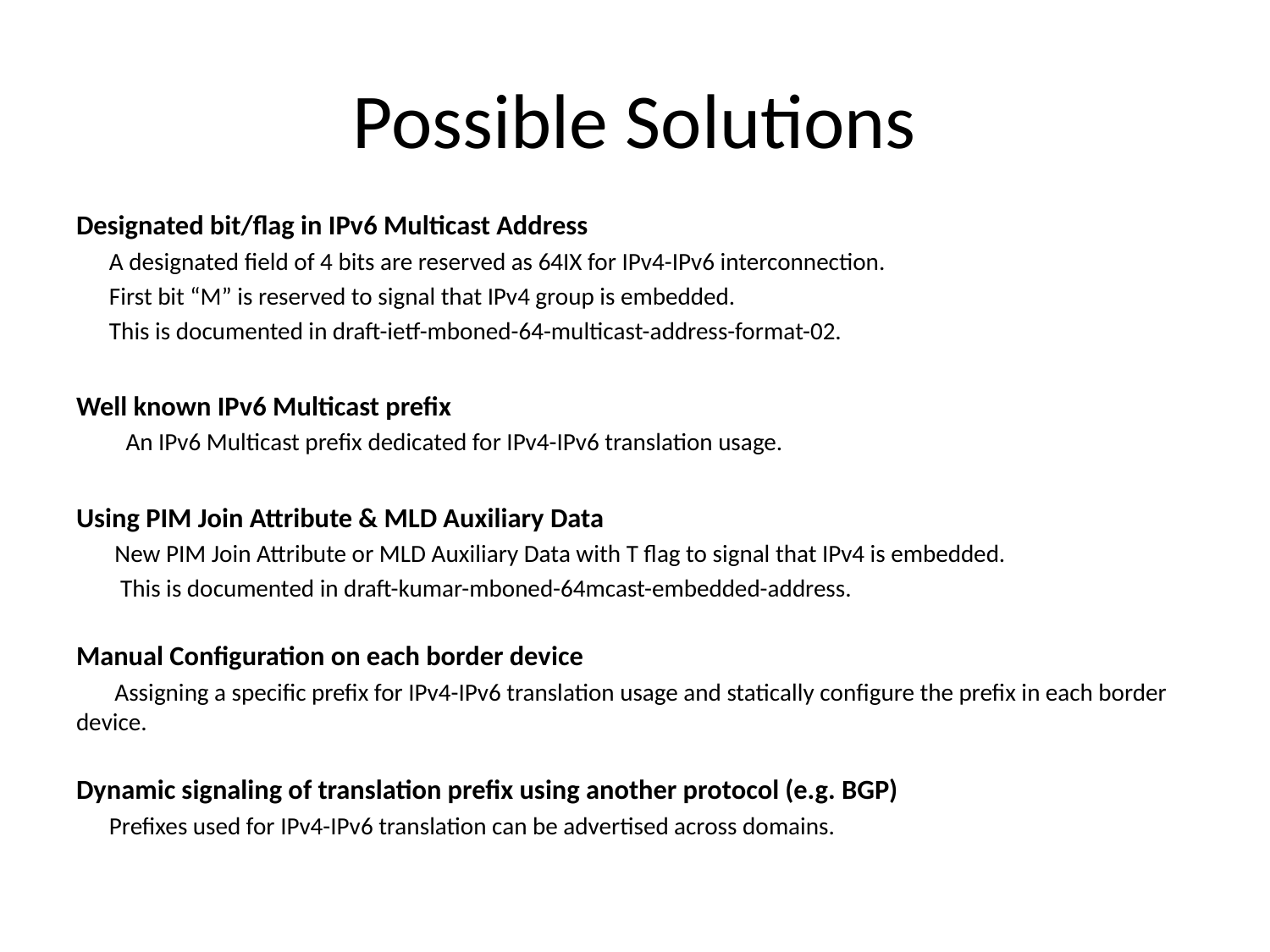

# Possible Solutions
Designated bit/flag in IPv6 Multicast Address
      A designated field of 4 bits are reserved as 64IX for IPv4-IPv6 interconnection.
      First bit “M” is reserved to signal that IPv4 group is embedded.
      This is documented in draft-ietf-mboned-64-multicast-address-format-02.

Well known IPv6 Multicast prefix
         An IPv6 Multicast prefix dedicated for IPv4-IPv6 translation usage.

Using PIM Join Attribute & MLD Auxiliary Data
       New PIM Join Attribute or MLD Auxiliary Data with T flag to signal that IPv4 is embedded.
        This is documented in draft-kumar-mboned-64mcast-embedded-address.

Manual Configuration on each border device
       Assigning a specific prefix for IPv4-IPv6 translation usage and statically configure the prefix in each border device.

Dynamic signaling of translation prefix using another protocol (e.g. BGP)
      Prefixes used for IPv4-IPv6 translation can be advertised across domains.